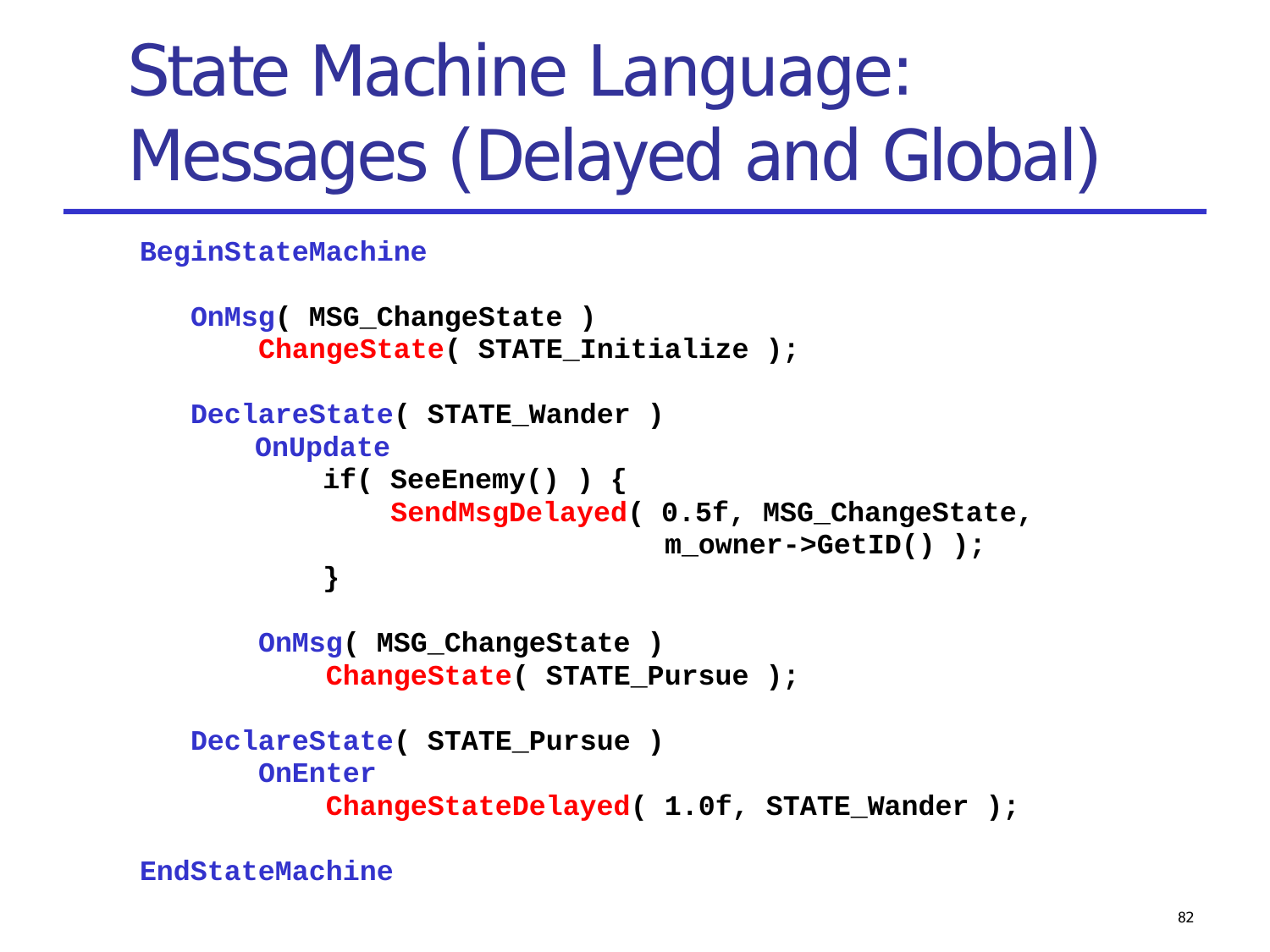

# State Machine Language: Messages (Delayed and Global)
BeginStateMachine

   OnMsg( MSG_ChangeState )
       ChangeState( STATE_Initialize );

   DeclareState( STATE_Wander )
	    OnUpdate
	        if( SeeEnemy() ) {
	            SendMsgDelayed( 0.5f, MSG_ChangeState,
                               m_owner->GetID() );
	        }

       OnMsg( MSG_ChangeState )
           ChangeState( STATE_Pursue );

   DeclareState( STATE_Pursue )
       OnEnter
           ChangeStateDelayed( 1.0f, STATE_Wander );

EndStateMachine
82